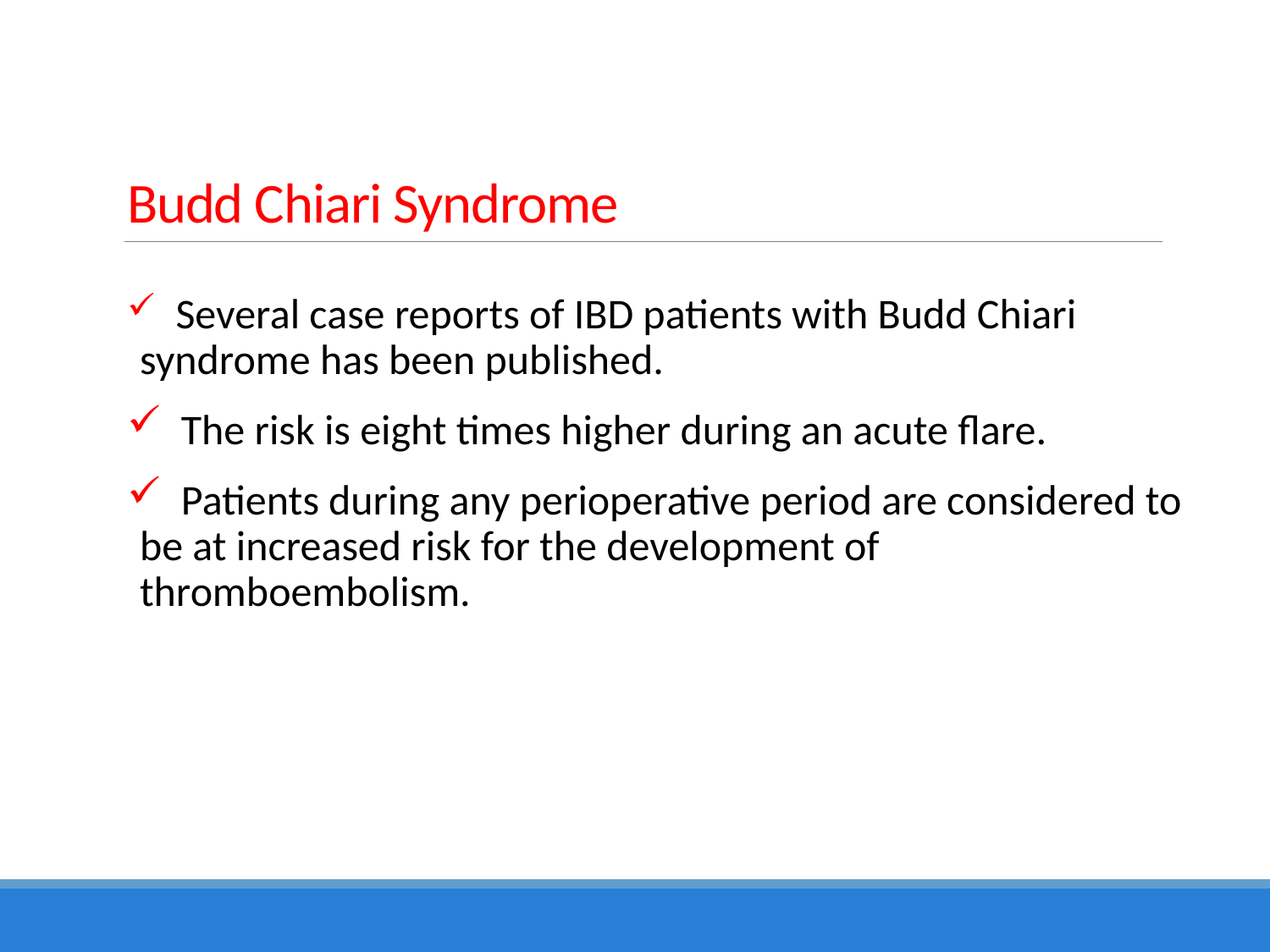

# Budd Chiari Syndrome
  Several case reports of IBD patients with Budd Chiari syndrome has been published.
  The risk is eight times higher during an acute flare.
  Patients during any perioperative period are considered to be at increased risk for the development of thromboembolism.